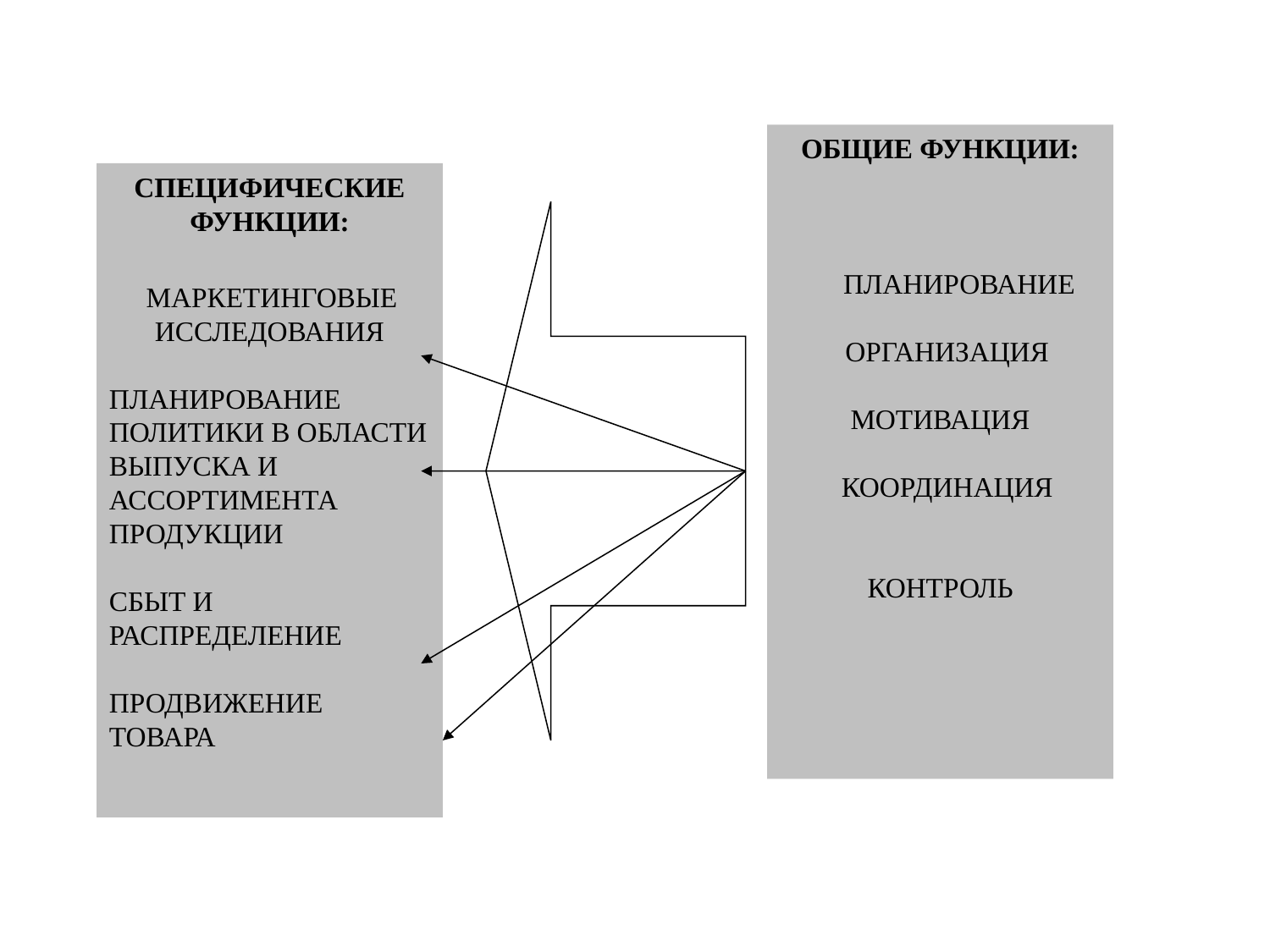

ОБЩИЕ ФУНКЦИИ:

ПЛАНИРОВАНИЕ

  ОРГАНИЗАЦИЯ

МОТИВАЦИЯ

  КООРДИНАЦИЯ

КОНТРОЛЬ

СПЕЦИФИЧЕСКИЕ ФУНКЦИИ:

 МАРКЕТИНГОВЫЕ ИССЛЕДОВАНИЯ

ПЛАНИРОВАНИЕ ПОЛИТИКИ В ОБЛАСТИ ВЫПУСКА И АССОРТИМЕНТА ПРОДУКЦИИ

СБЫТ И РАСПРЕДЕЛЕНИЕ

ПРОДВИЖЕНИЕ ТОВАРА